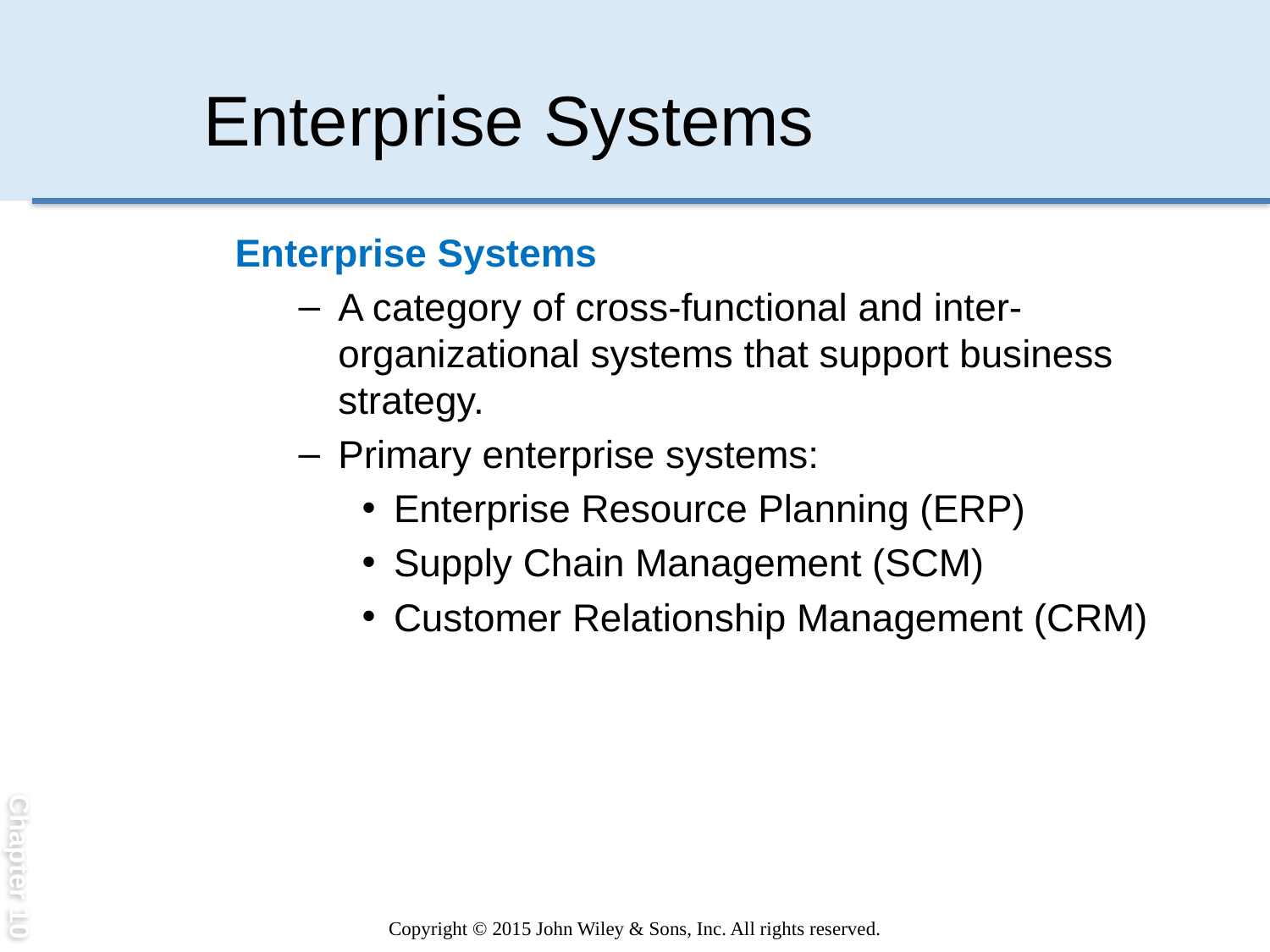

Chapter 10
# Enterprise Systems
Enterprise Systems
A category of cross-functional and inter-organizational systems that support business strategy.
Primary enterprise systems:
Enterprise Resource Planning (ERP)
Supply Chain Management (SCM)
Customer Relationship Management (CRM)